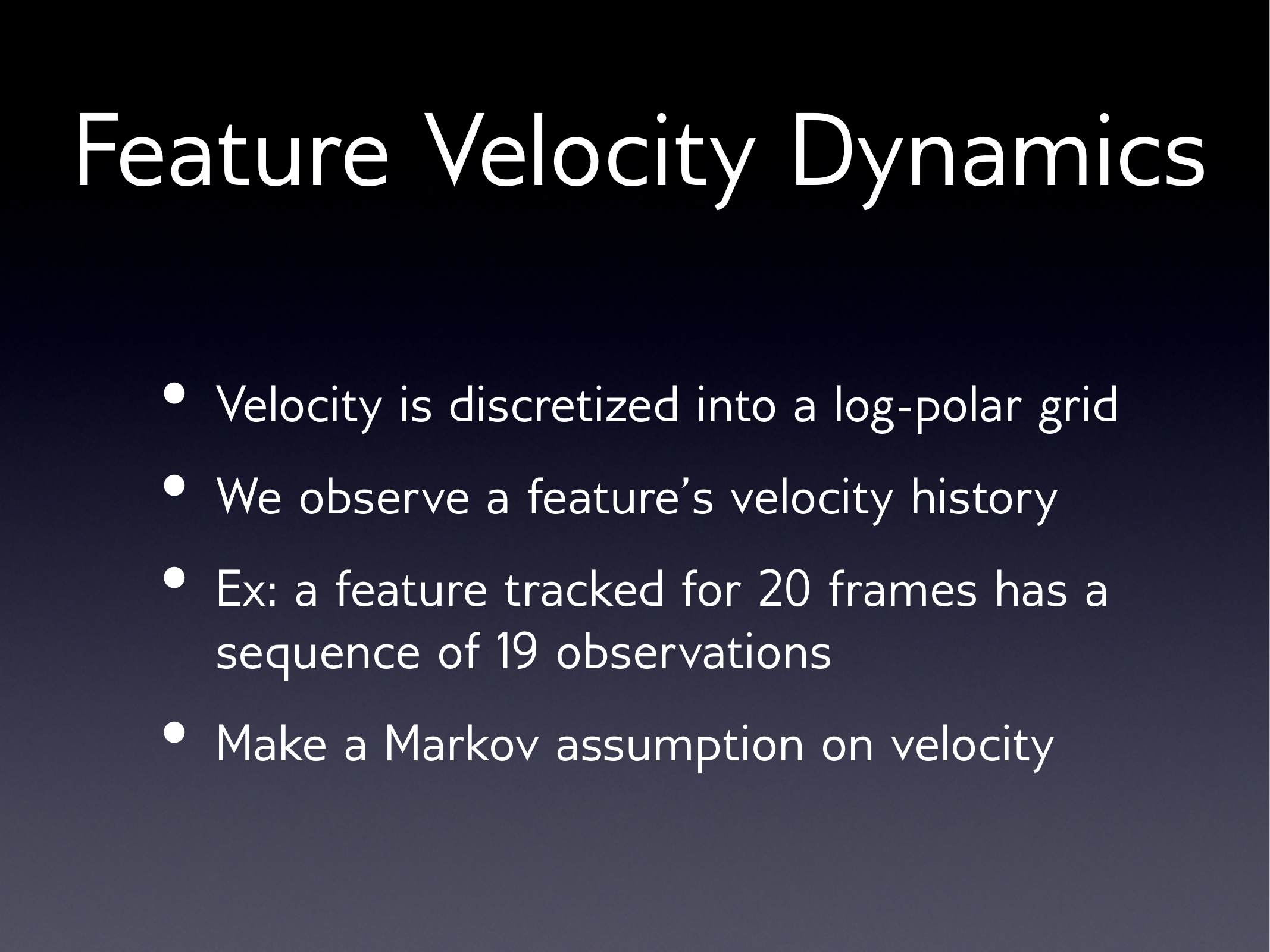

# Feature Velocity Dynamics
Velocity is discretized into a log-polar grid
We observe a feature’s velocity history
Ex: a feature tracked for 20 frames has a sequence of 19 observations
Make a Markov assumption on velocity